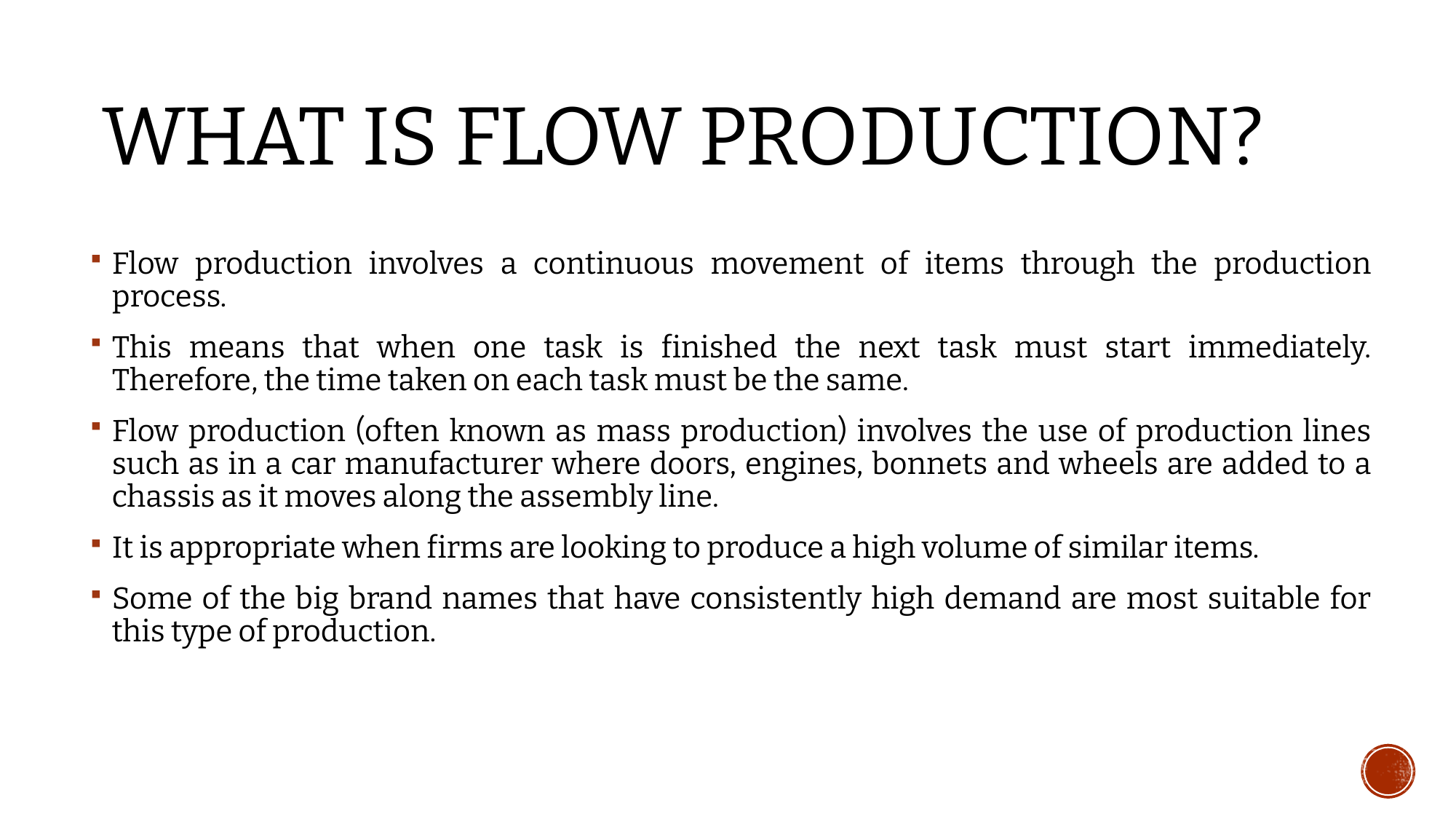

# What is flow production?
Flow production involves a continuous movement of items through the production process.
This means that when one task is finished the next task must start immediately. Therefore, the time taken on each task must be the same.
Flow production (often known as mass production) involves the use of production lines such as in a car manufacturer where doors, engines, bonnets and wheels are added to a chassis as it moves along the assembly line.
It is appropriate when firms are looking to produce a high volume of similar items.
Some of the big brand names that have consistently high demand are most suitable for this type of production.